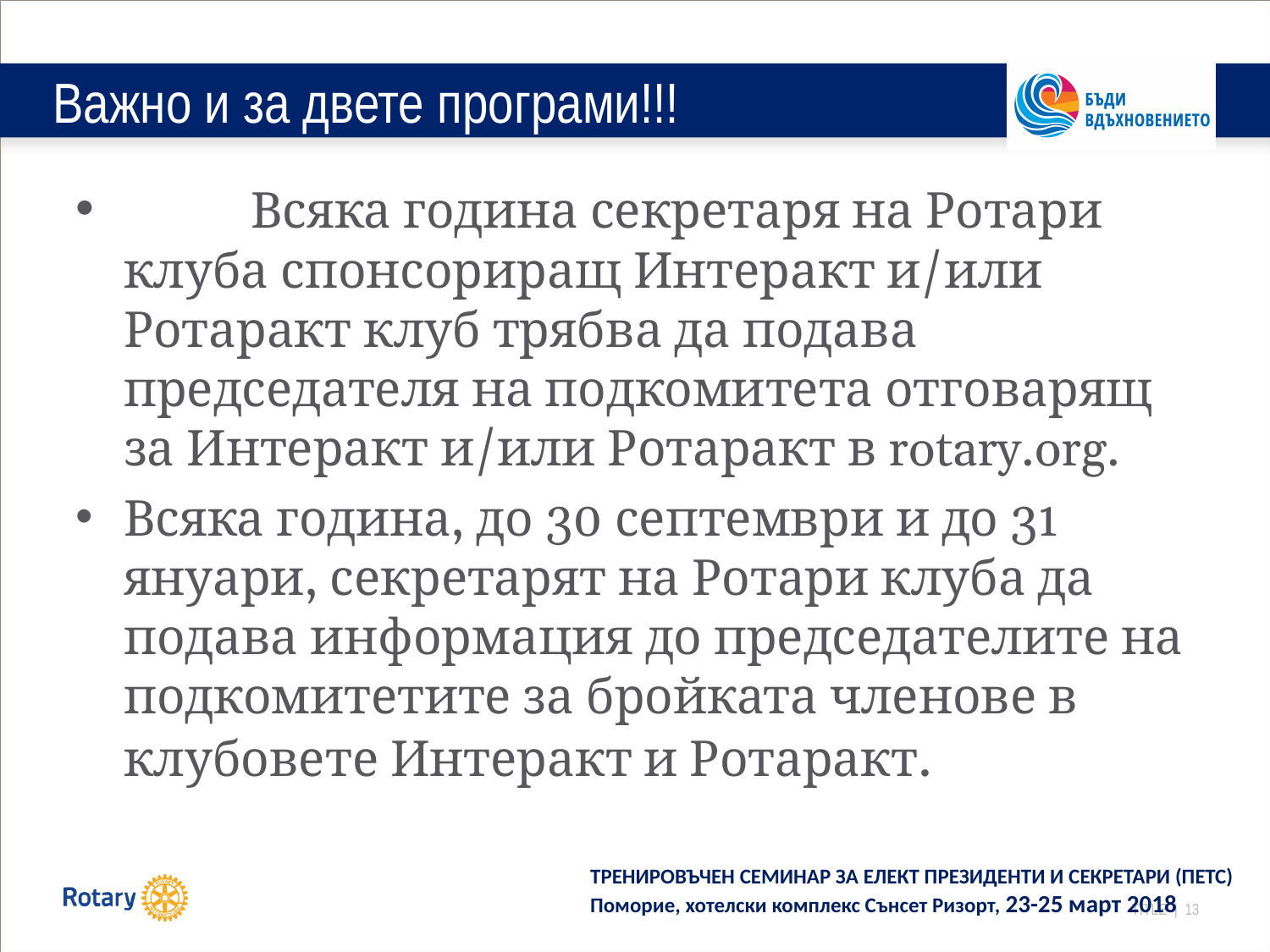

# Важно и за двете програми!!!
	Всяка година секретаря на Ротари клуба спонсориращ Интеракт и/или Ротаракт клуб трябва да подава председателя на подкомитета отговарящ за Интеракт и/или Ротаракт в rotary.org.
Всяка година, до 30 септември и до 31 януари, секретарят на Ротари клуба да подава информация до председателите на подкомитетите за бройката членове в клубовете Интеракт и Ротаракт.